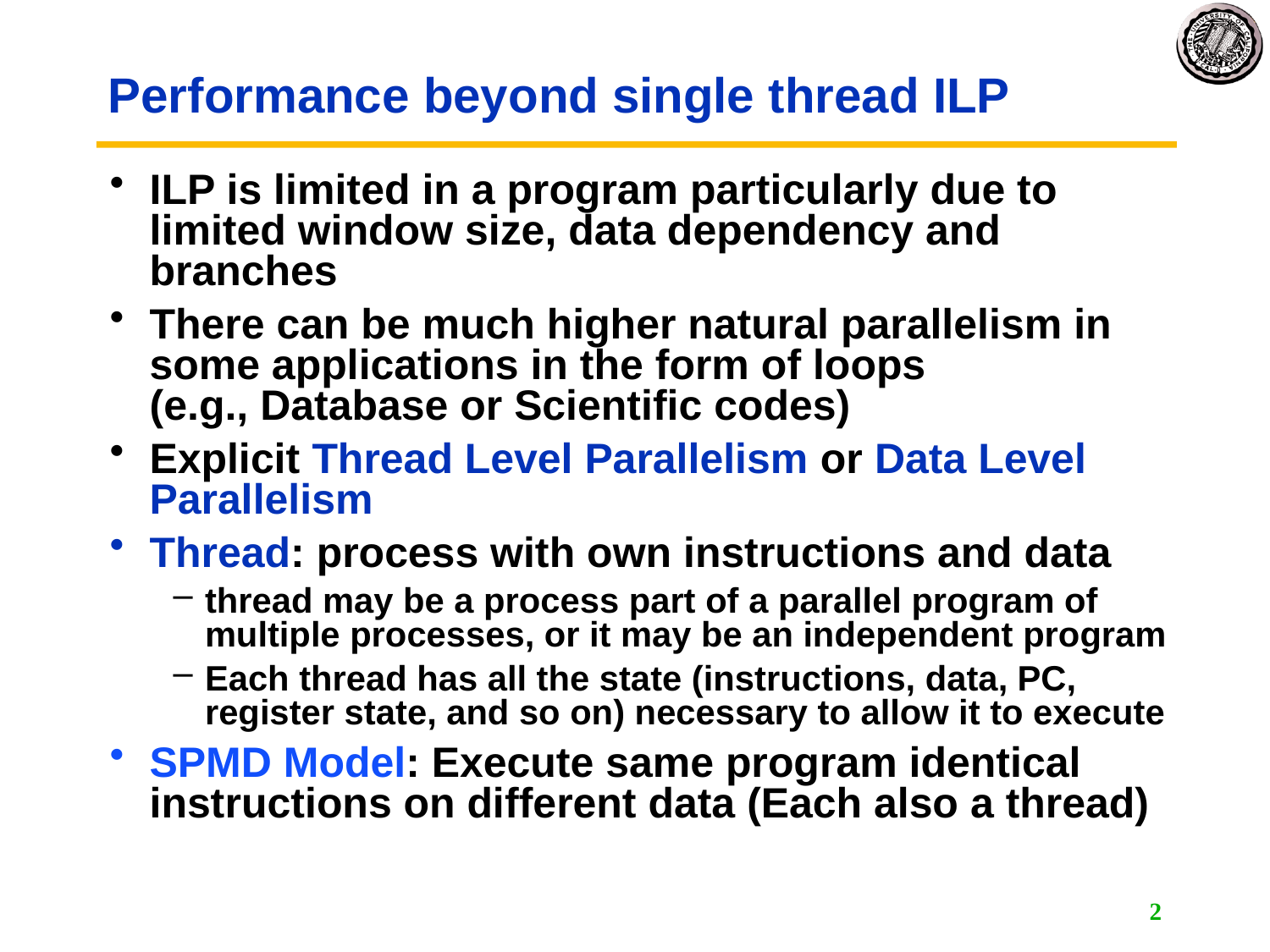

# Performance beyond single thread ILP
ILP is limited in a program particularly due to limited window size, data dependency and branches
There can be much higher natural parallelism in some applications in the form of loops
(e.g., Database or Scientific codes)
Explicit Thread Level Parallelism or Data Level Parallelism
Thread: process with own instructions and data
thread may be a process part of a parallel program of multiple processes, or it may be an independent program
Each thread has all the state (instructions, data, PC, register state, and so on) necessary to allow it to execute
SPMD Model: Execute same program identical instructions on different data (Each also a thread)

2